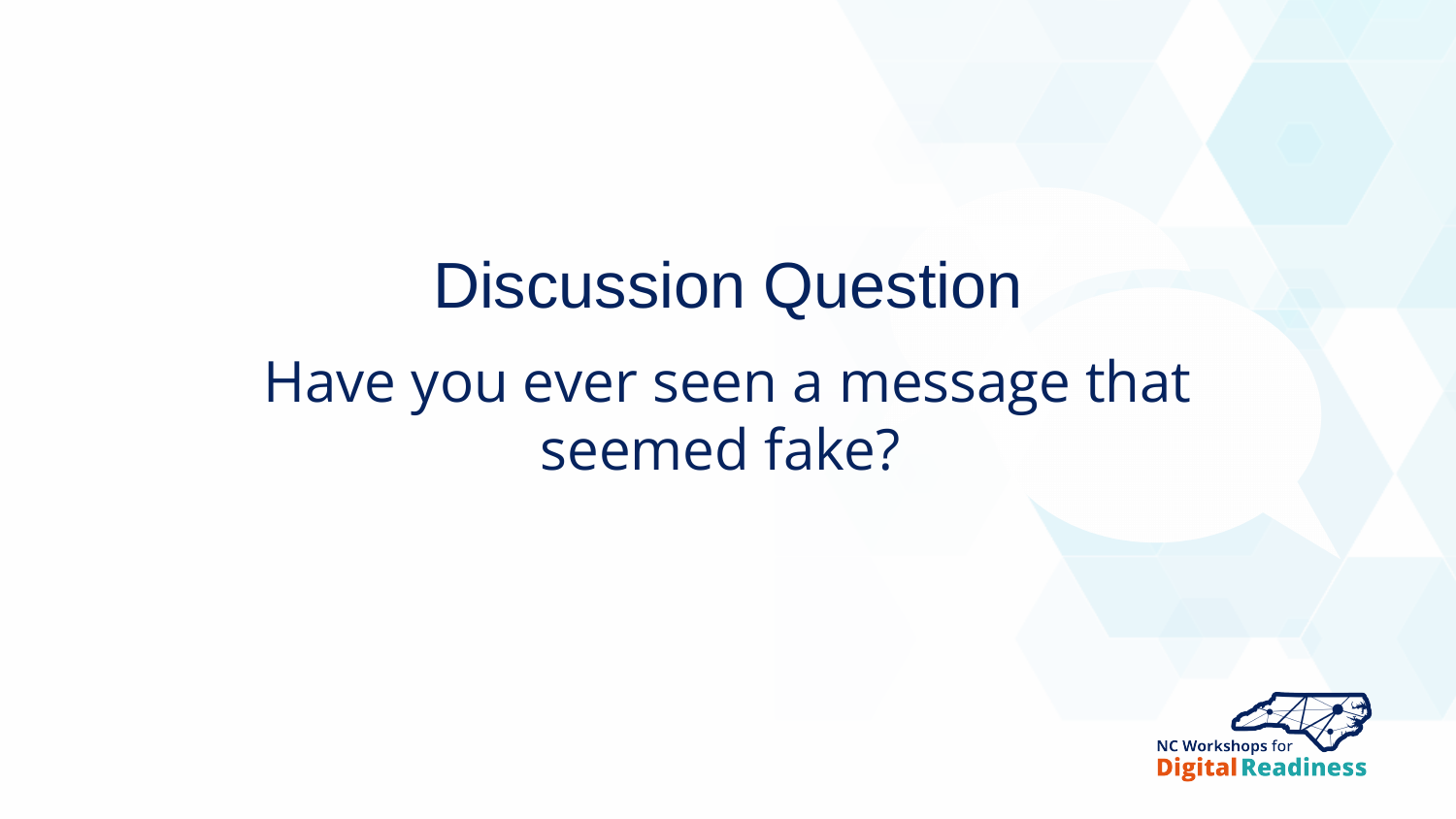

Discussion Question
Have you ever seen a message that seemed fake?